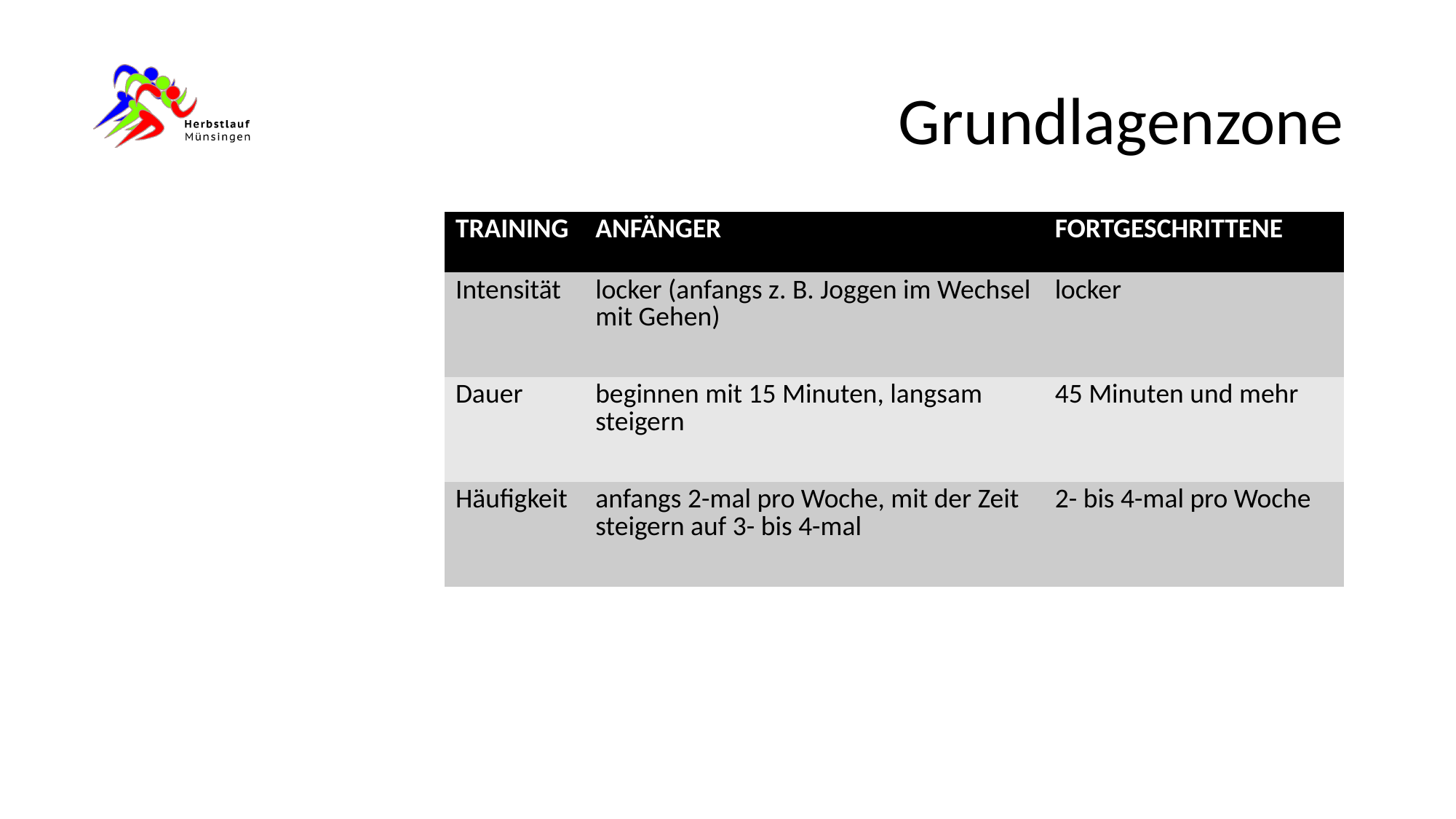

# Grundlagenzone
| TRAINING | ANFÄNGER | FORTGESCHRITTENE |
| --- | --- | --- |
| Intensität | locker (anfangs z. B. Joggen im Wechsel mit Gehen) | locker |
| Dauer | beginnen mit 15 Minuten, langsam steigern | 45 Minuten und mehr |
| Häufigkeit | anfangs 2-mal pro Woche, mit der Zeit steigern auf 3- bis 4-mal | 2- bis 4-mal pro Woche |